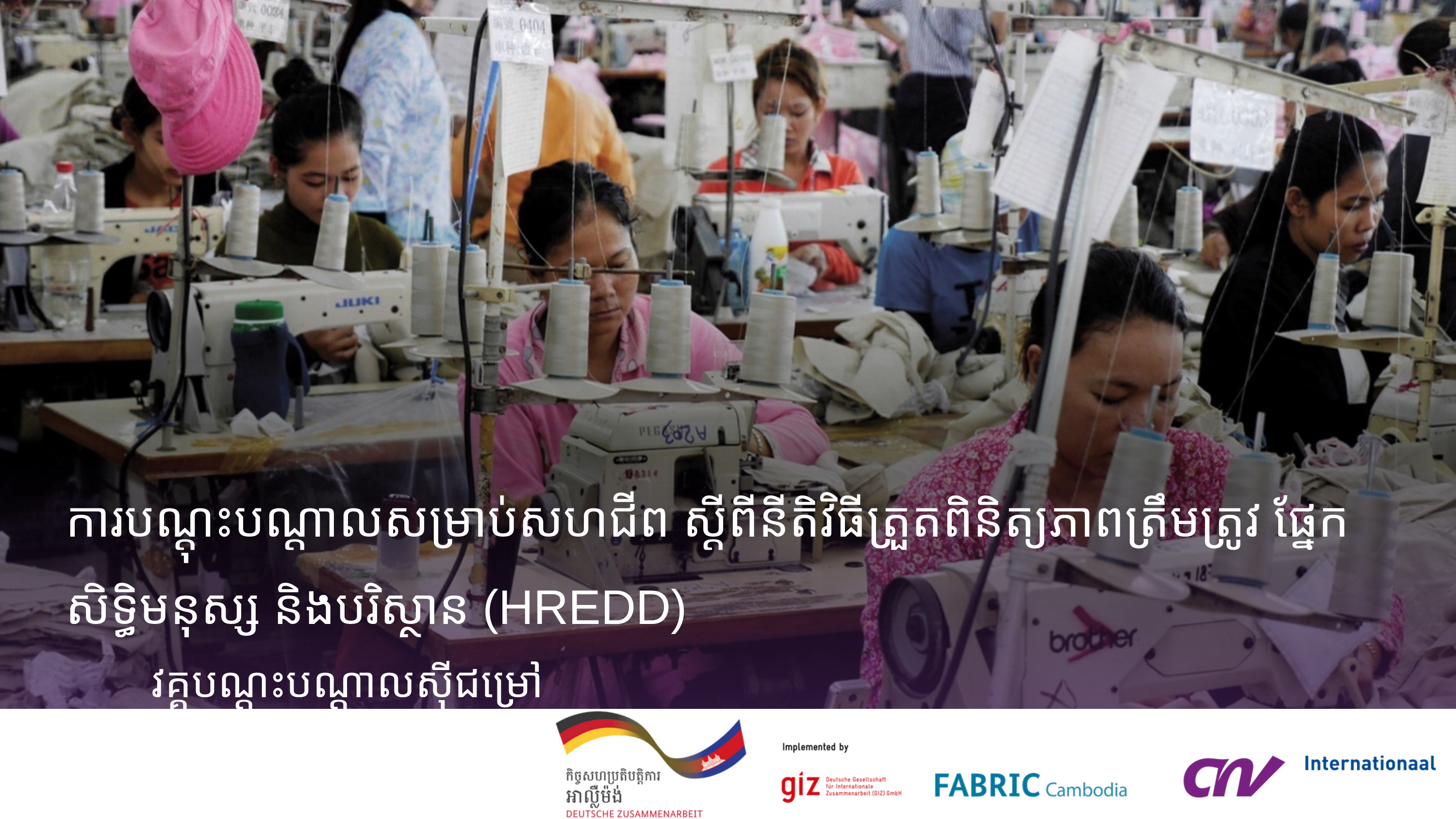

ការបណ្ដុះបណ្ដាលសម្រាប់សហជីព ស្ដីពីនីតិវិធីត្រួតពិនិត្យភាពត្រឹមត្រូវ ផ្នែកសិទ្ធិមនុស្ស និងបរិស្ថាន (HREDD)
វគ្គបណ្ដុះបណ្ដាលស៊ីជម្រៅ